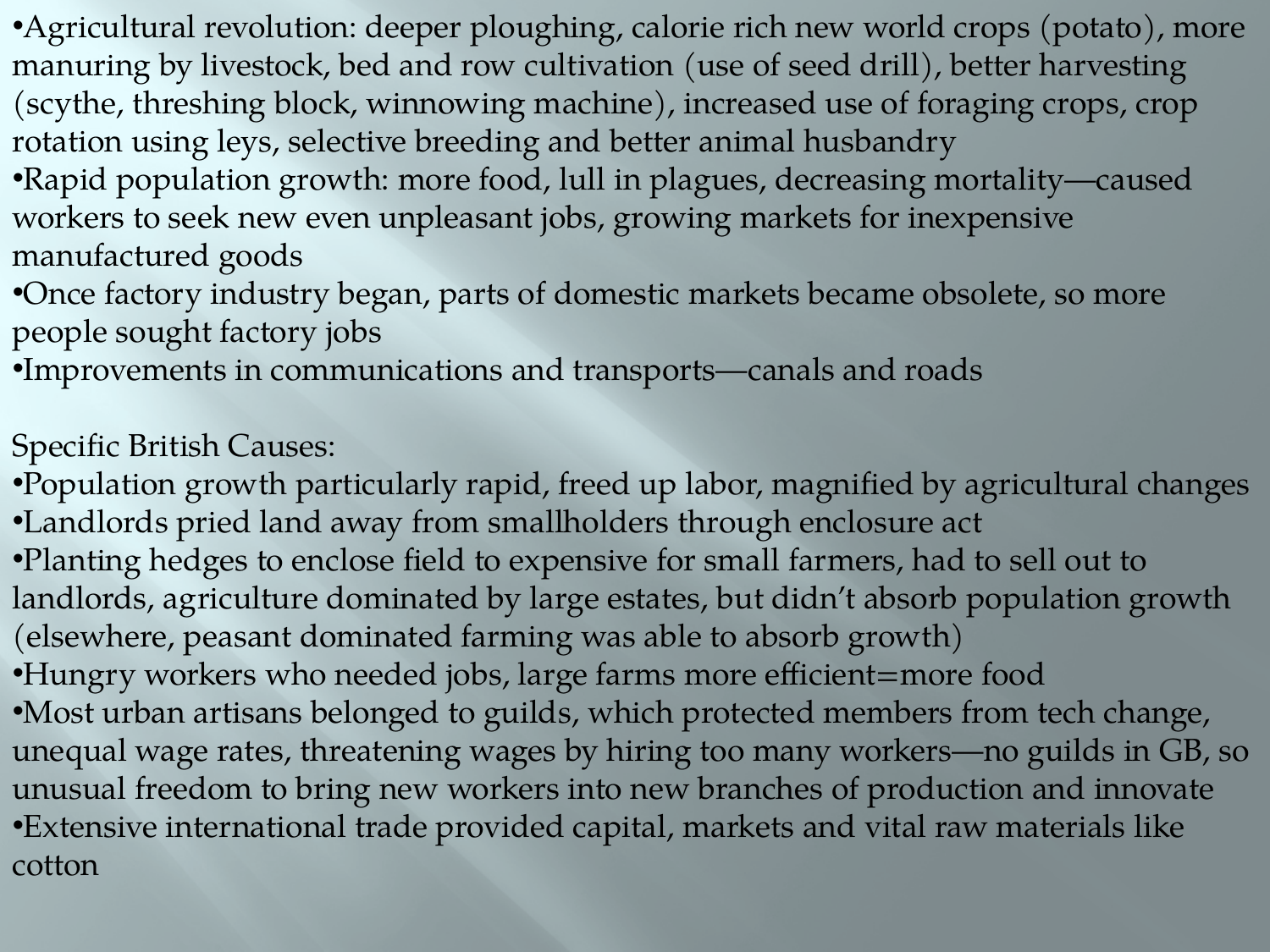

Agricultural revolution: deeper ploughing, calorie rich new world crops (potato), more manuring by livestock, bed and row cultivation (use of seed drill), better harvesting (scythe, threshing block, winnowing machine), increased use of foraging crops, crop rotation using leys, selective breeding and better animal husbandry
Rapid population growth: more food, lull in plagues, decreasing mortality—caused workers to seek new even unpleasant jobs, growing markets for inexpensive manufactured goods
Once factory industry began, parts of domestic markets became obsolete, so more people sought factory jobs
Improvements in communications and transports—canals and roads

Specific British Causes:
Population growth particularly rapid, freed up labor, magnified by agricultural changes
Landlords pried land away from smallholders through enclosure act
Planting hedges to enclose field to expensive for small farmers, had to sell out to landlords, agriculture dominated by large estates, but didn’t absorb population growth (elsewhere, peasant dominated farming was able to absorb growth)
Hungry workers who needed jobs, large farms more efficient=more food
Most urban artisans belonged to guilds, which protected members from tech change, unequal wage rates, threatening wages by hiring too many workers—no guilds in GB, so unusual freedom to bring new workers into new branches of production and innovate
Extensive international trade provided capital, markets and vital raw materials like cotton